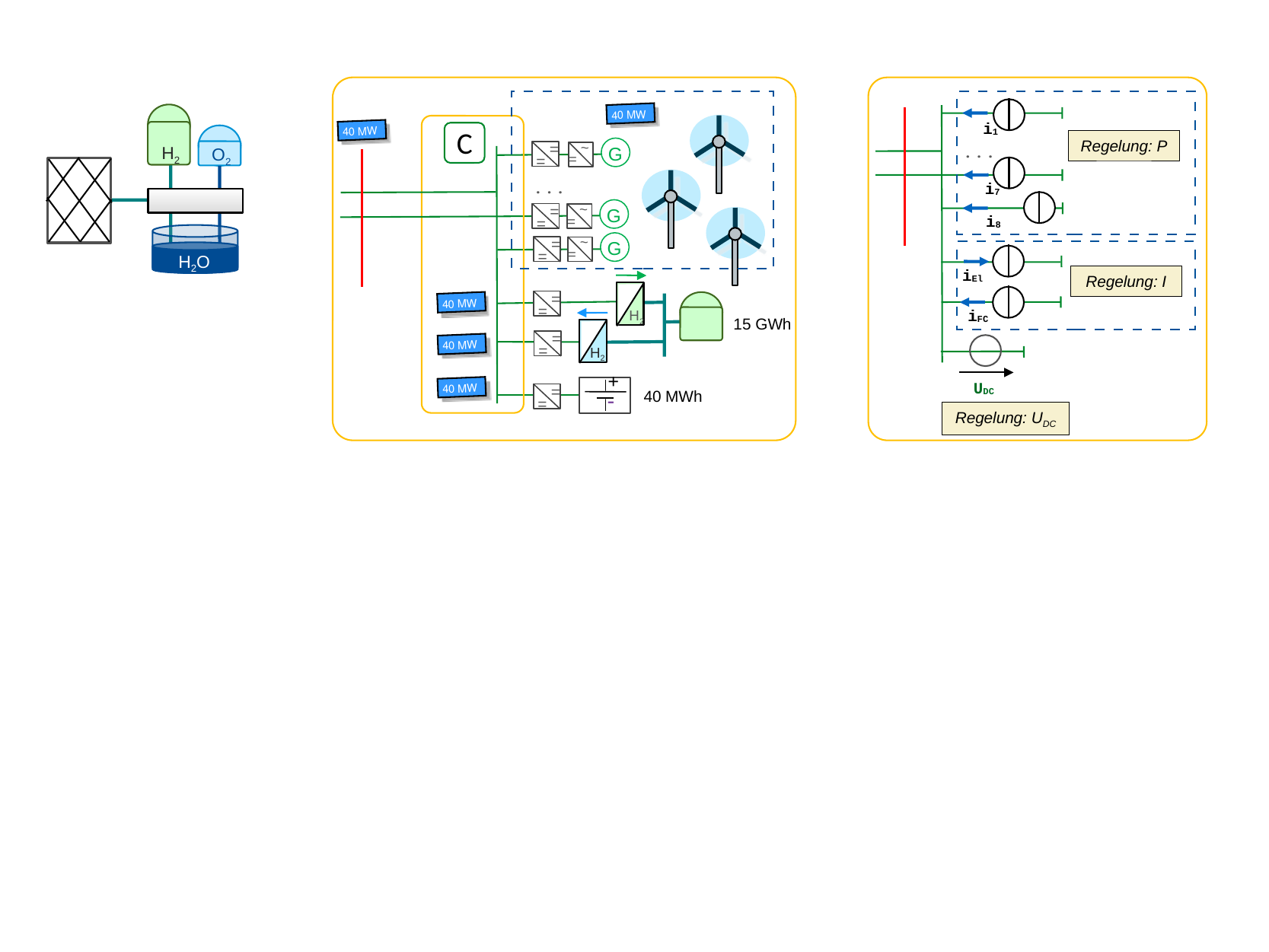

40 MW

C

40 MW
=

=

G
~

=

...

=

=

G
~

=

=

=

G
~

=

H2
=

=

40 MW

15 GWh

H2

=

=
40 MW

+

-
40 MW
=

=
40 MWh

i1

Regelung: P
...

i7

i8

iEl

Regelung: I

iFC

UDC
Regelung: UDC

H2

O2

H2O